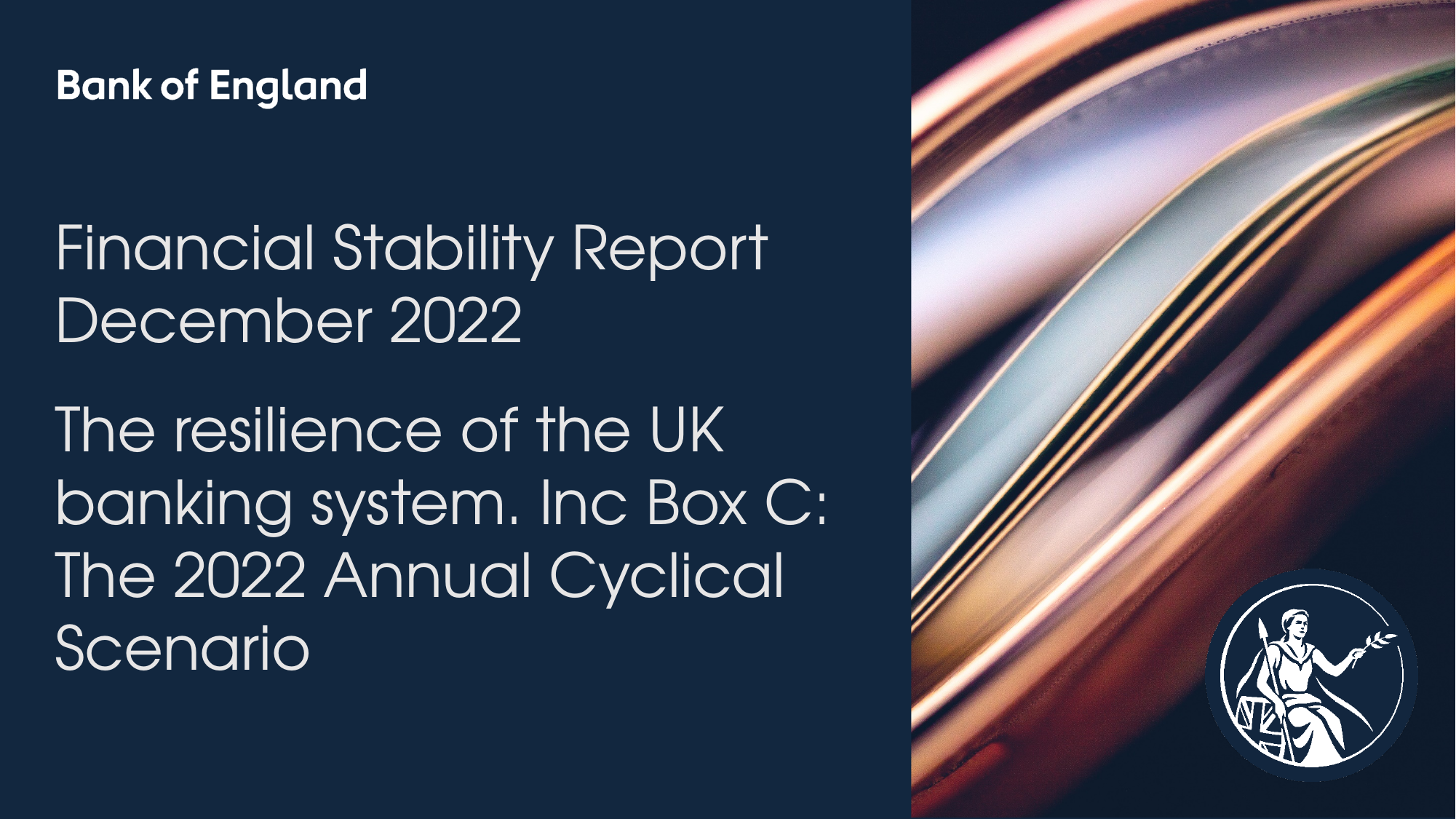

Financial Stability Report
December 2022
The resilience of the UK banking system. Inc Box C: The 2022 Annual Cyclical Scenario